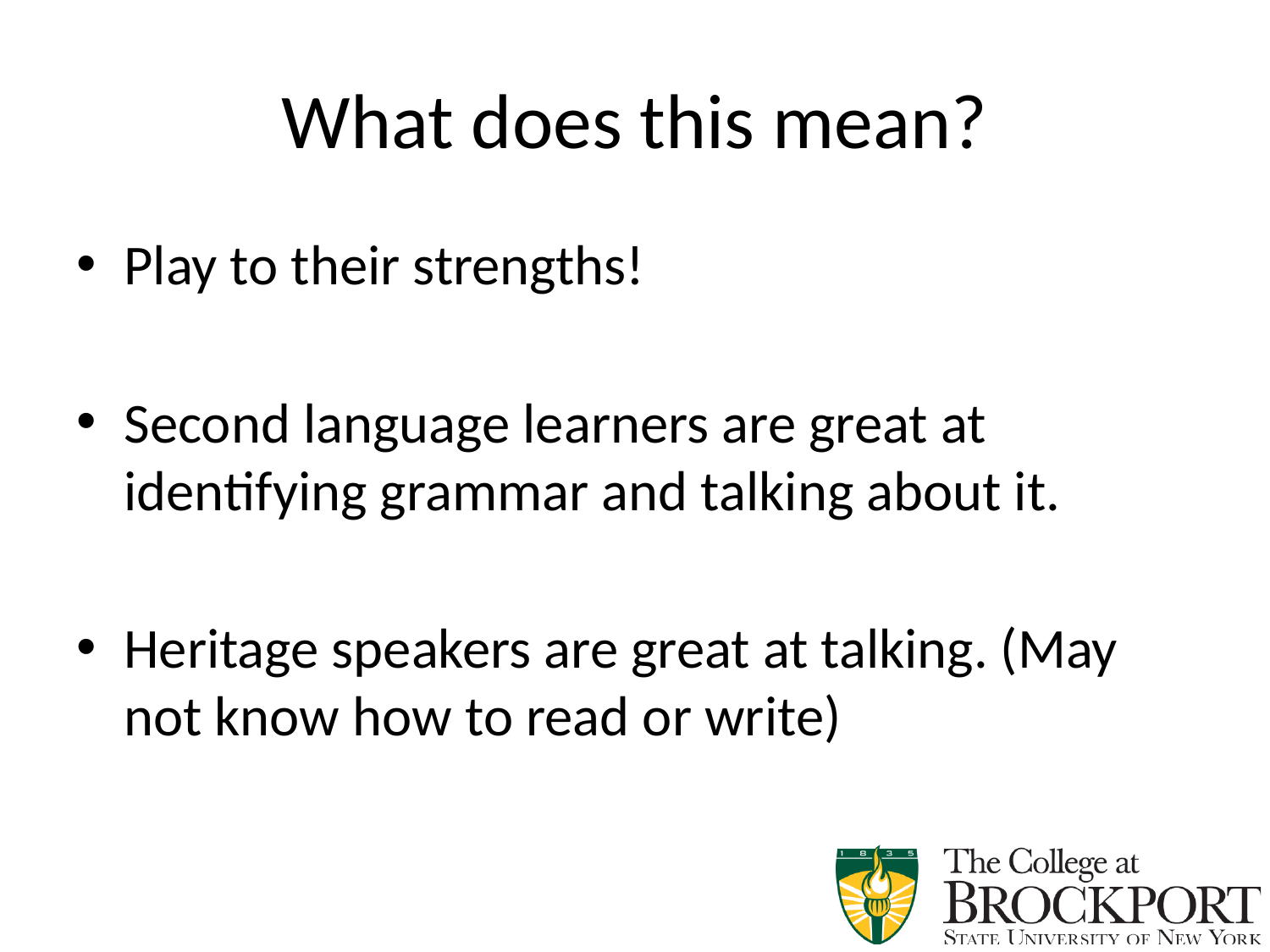

# What does this mean?
Play to their strengths!

Second language learners are great at identifying grammar and talking about it.

Heritage speakers are great at talking. (May not know how to read or write)